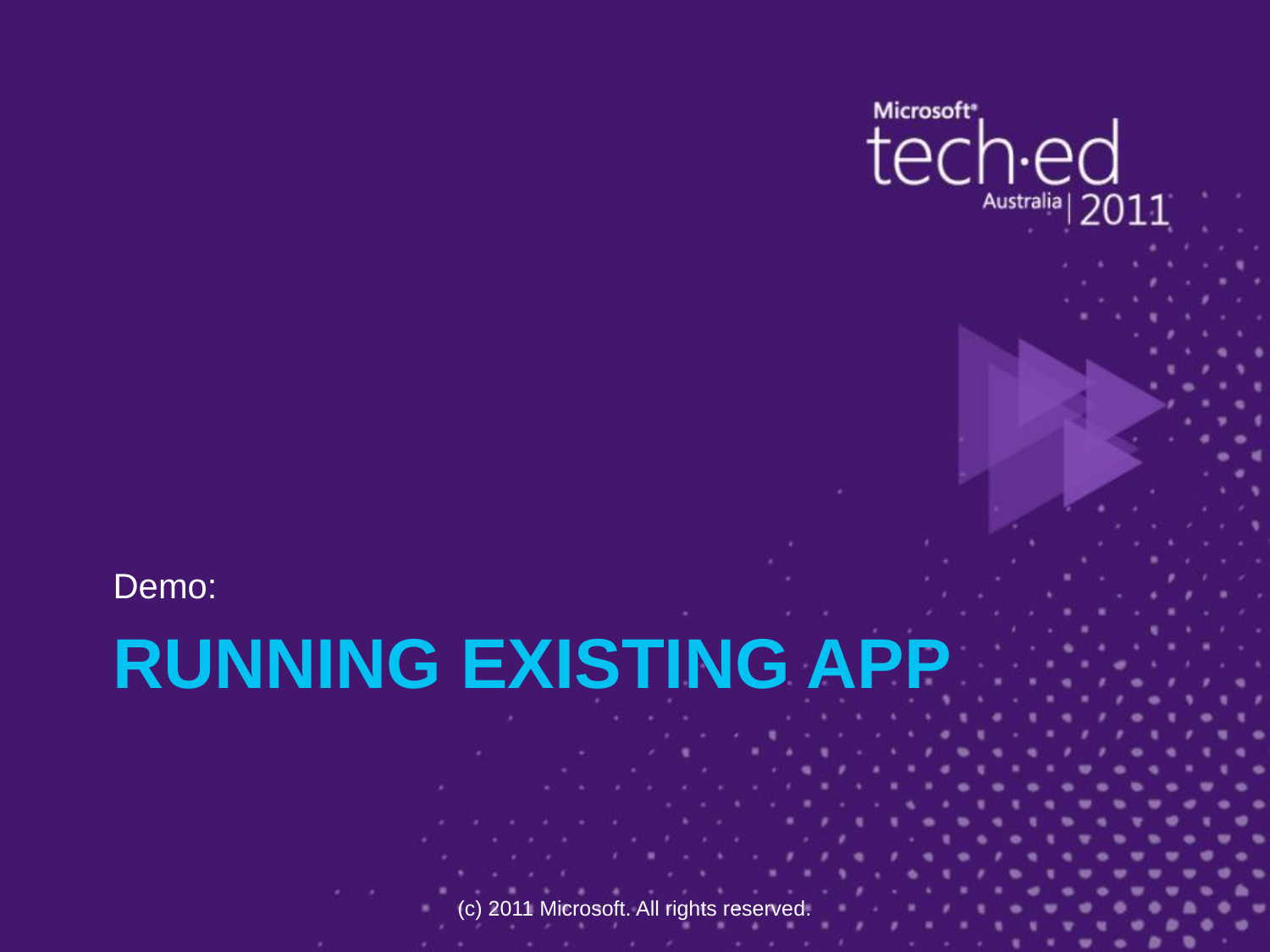

Demo:
# RUNNING EXISTING APP
(c) 2011 Microsoft. All rights reserved.